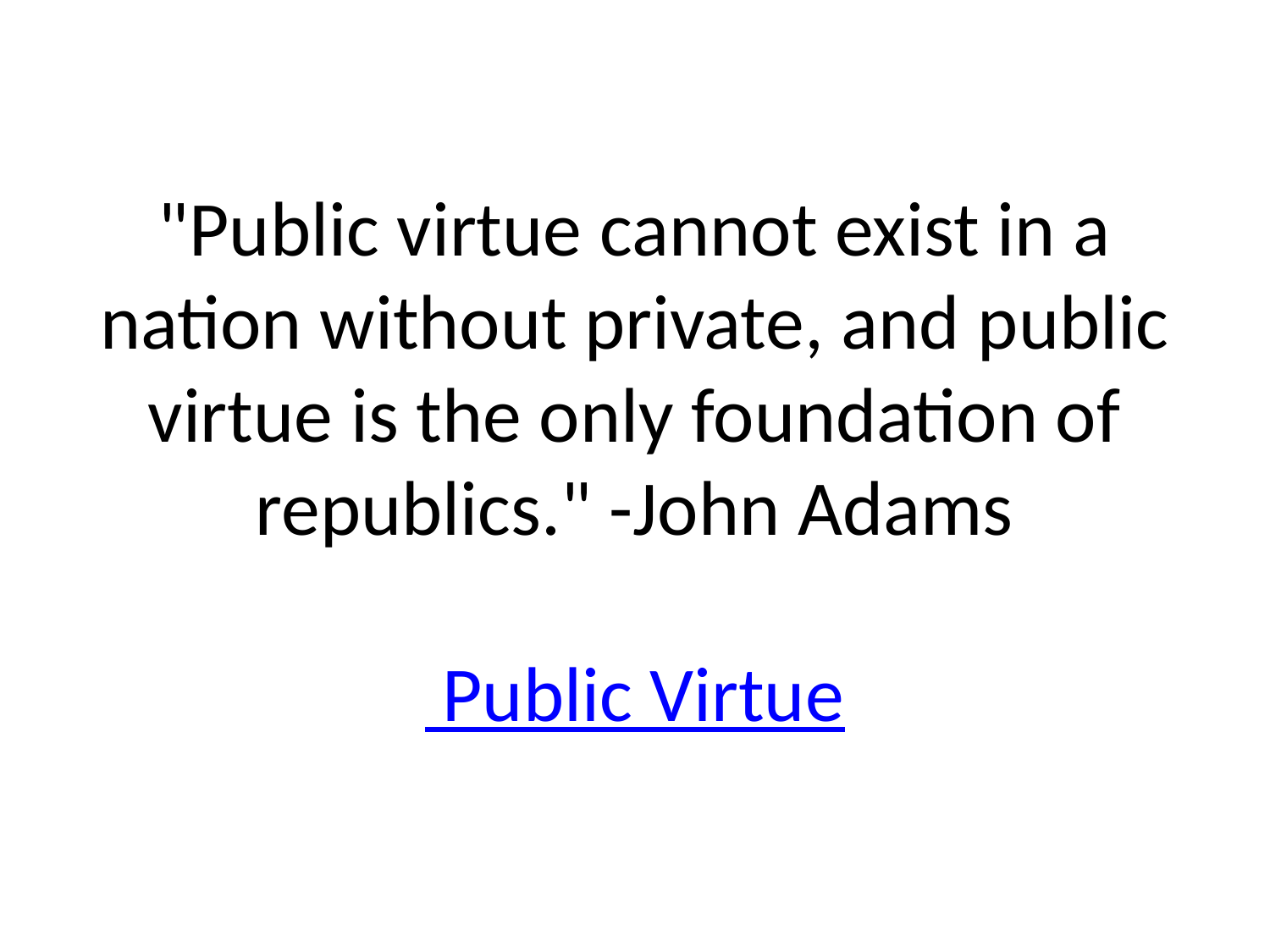

# "Public virtue cannot exist in a nation without private, and public virtue is the only foundation of republics." -John Adams Public Virtue